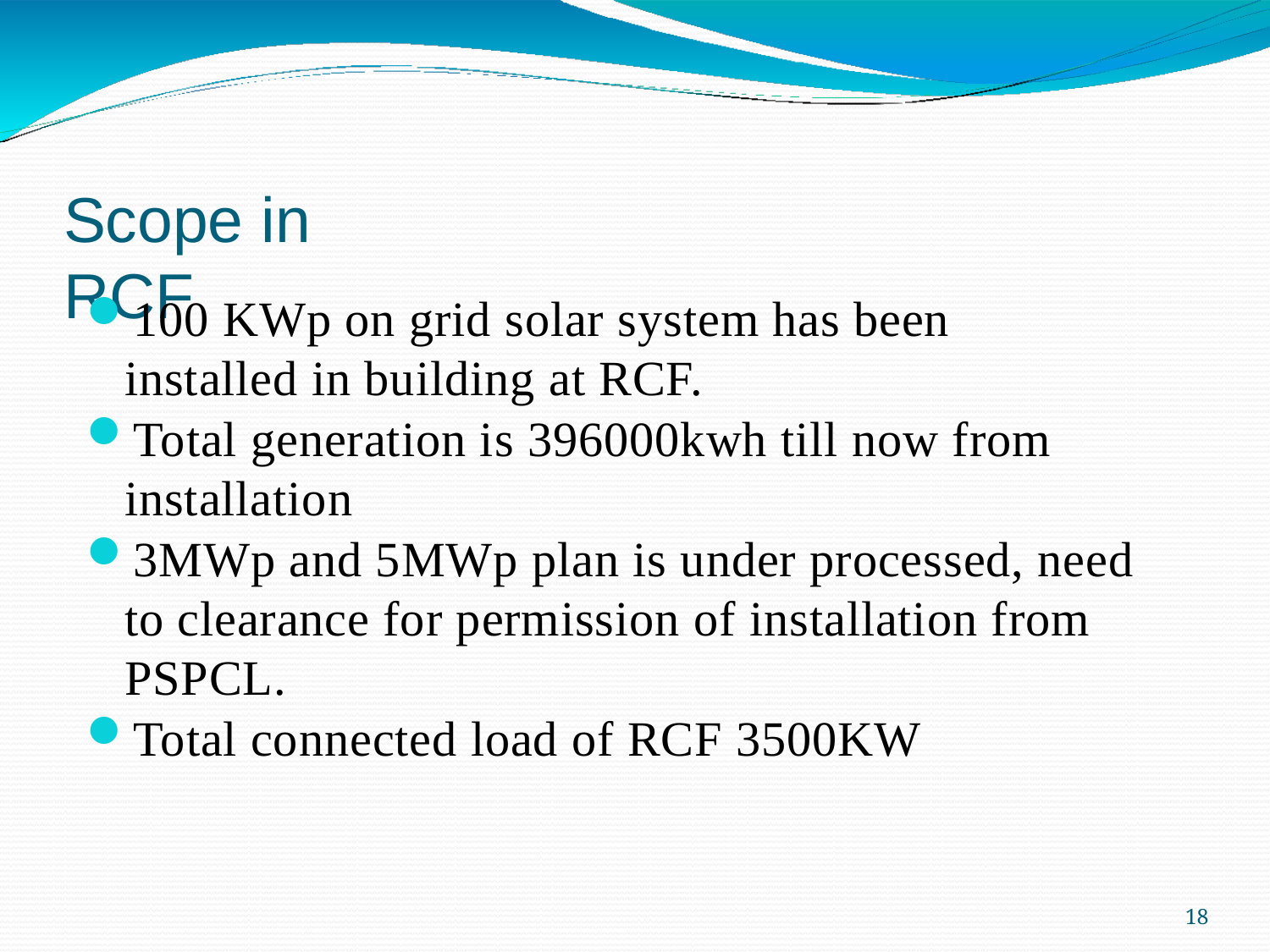

# Scope in RCF
100 KWp on grid solar system has been installed in building at RCF.
Total generation is 396000kwh till now from installation
3MWp and 5MWp plan is under processed, need to clearance for permission of installation from PSPCL.
Total connected load of RCF 3500KW
18